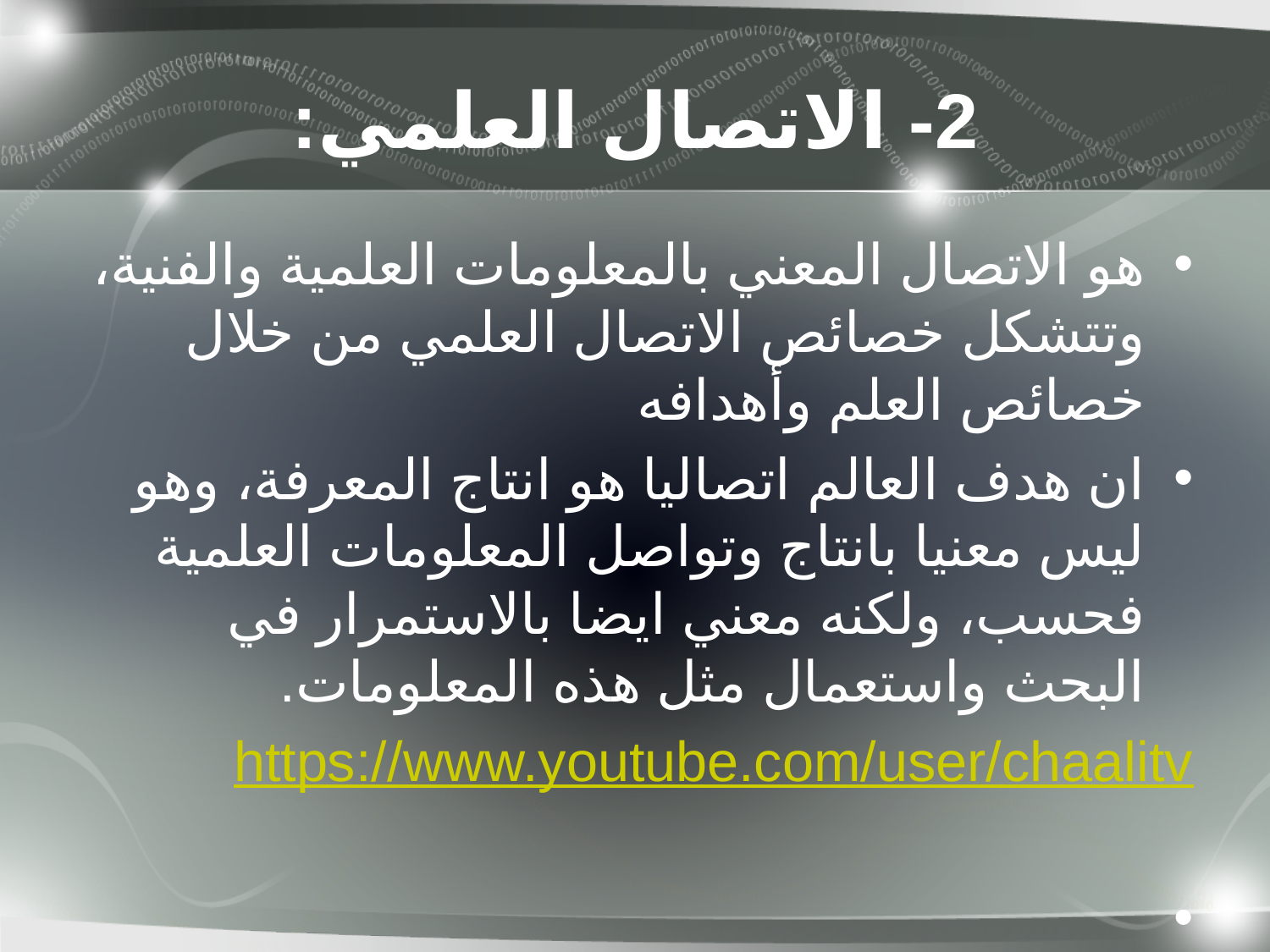

# 2- الاتصال العلمي:
هو الاتصال المعني بالمعلومات العلمية والفنية، وتتشكل خصائص الاتصال العلمي من خلال خصائص العلم وأهدافه
ان هدف العالم اتصاليا هو انتاج المعرفة، وهو ليس معنيا بانتاج وتواصل المعلومات العلمية فحسب، ولكنه معني ايضا بالاستمرار في البحث واستعمال مثل هذه المعلومات.
https://www.youtube.com/user/chaalitv